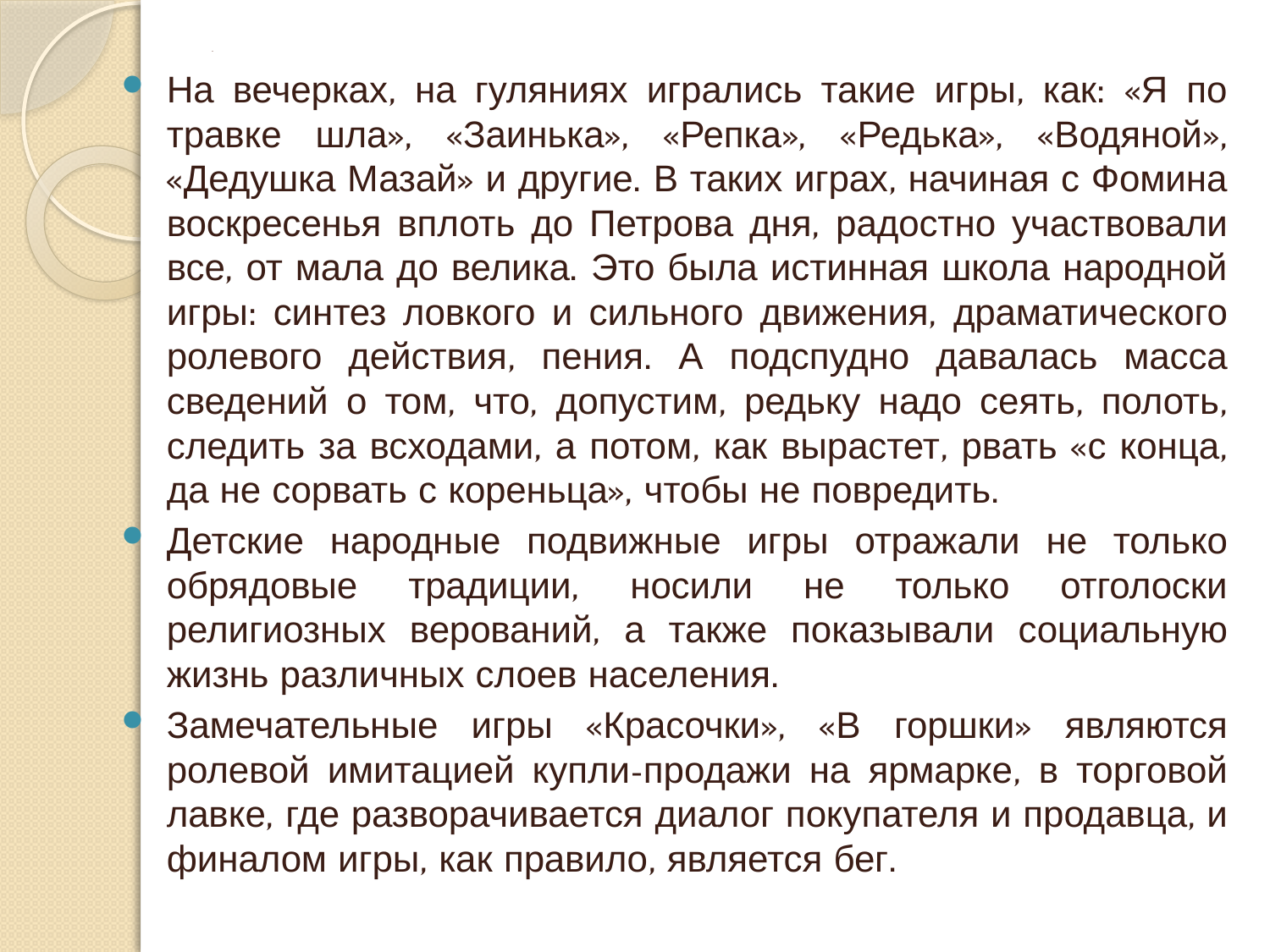

# .
На вечерках, на гуляниях игрались такие игры, как: «Я по травке шла», «Заинька», «Репка», «Редька», «Водяной», «Дедушка Мазай» и другие. В таких играх, начиная с Фомина вос­кресенья вплоть до Петрова дня, радостно участвовали все, от мала до велика. Это была истинная школа народной игры: син­тез ловкого и сильного движения, драматического ролевого дей­ствия, пения. А подспудно давалась масса сведений о том, что, допустим, редьку надо сеять, полоть, следить за всходами, а потом, как вырастет, рвать «с конца, да не сорвать с кореньца», чтобы не повредить.
Детские народные подвижные игры отражали не только обрядовые традиции, носили не только отголоски религиозных веро­ваний, а также показывали социальную жизнь различных слоев населения.
Замечательные игры «Красочки», «В горшки» являются ролевой имитацией купли-продажи на ярмарке, в торговой лавке, где раз­ворачивается диалог покупателя и продавца, и финалом игры, как правило, является бег.